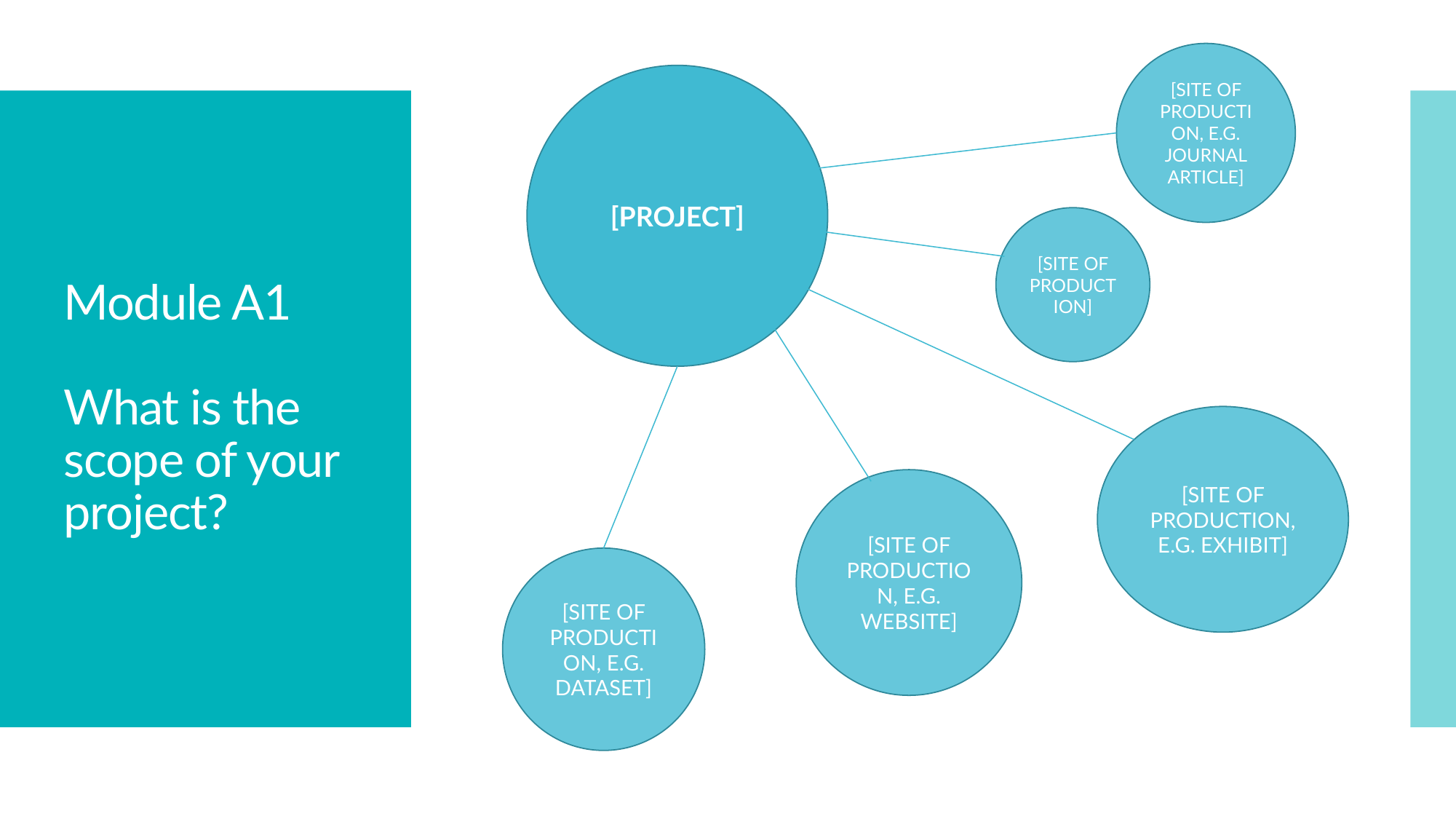

[SITE OF PRODUCTION, E.G. JOURNAL ARTICLE]
[PROJECT]
# Module A1 What is the scope of your project?

[SITE OF PRODUCTION]

[SITE OF PRODUCTION, E.G. EXHIBIT]
[SITE OF PRODUCTION, E.G. WEBSITE]
[SITE OF PRODUCTION, E.G. DATASET]